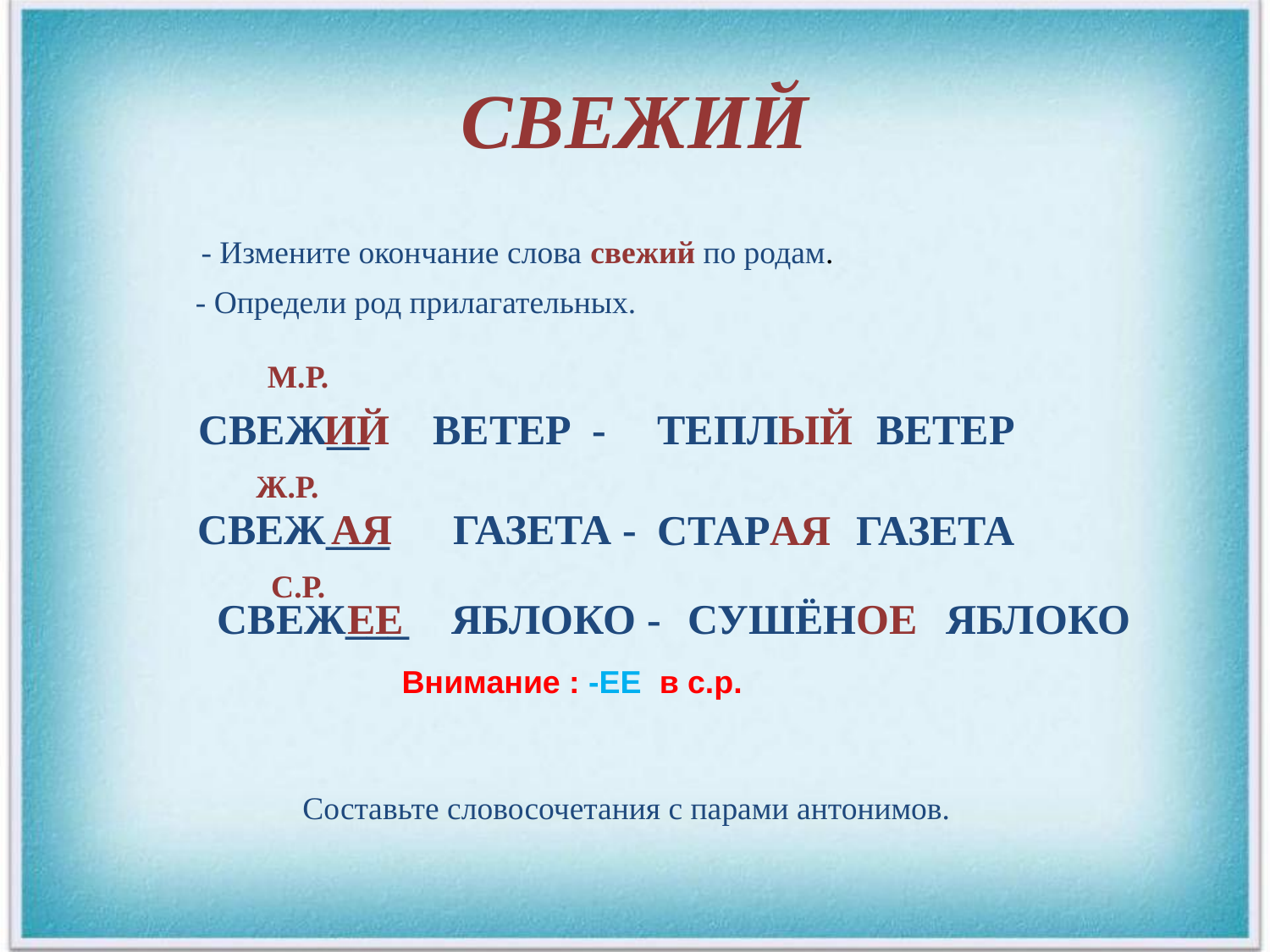

# СВЕЖИЙ
   - Измените окончание слова свежий по родам.
 - Определи род прилагательных.
М.Р.
ИЙ
ТЕПЛЫЙ
  СВЕЖ__      ВЕТЕР  -
ВЕТЕР
Ж.Р.
АЯ
СВЕЖ___      ГАЗЕТА -
СТАРАЯ
ГАЗЕТА
С.Р.
ЕЕ
СВЕЖ___    ЯБЛОКО -
СУШЁНОЕ
ЯБЛОКО
Внимание : -ЕЕ  в с.р.
Составьте словосочетания с парами антонимов.